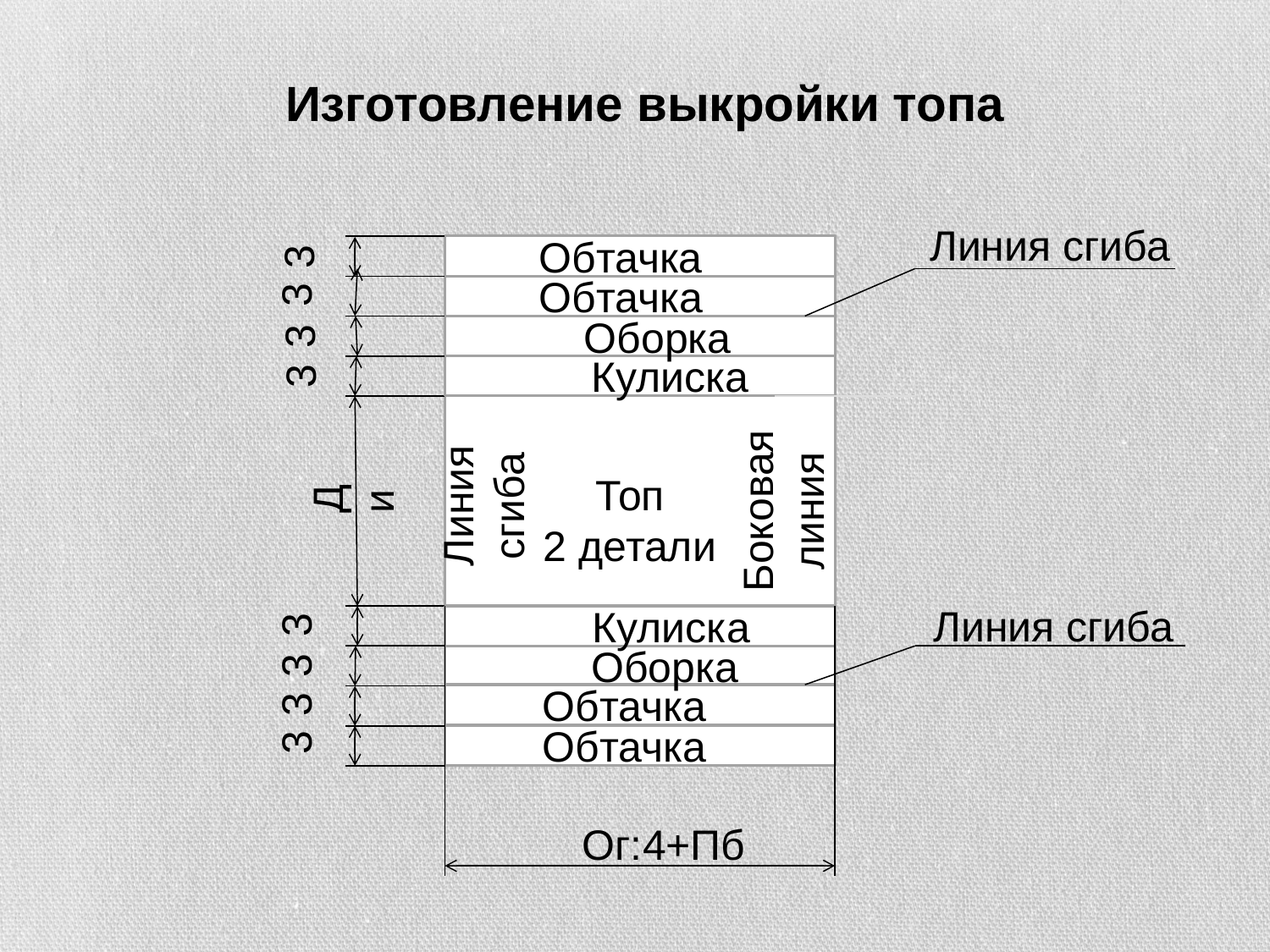

Изготовление выкройки топа
Линия сгиба
Обтачка
3

3
Обтачка

3
Оборка

3
Кулиска

Линия сгиба
Боковая линия
Топ
2 детали
Ди
3
Линия сгиба
Кулиска

Оборка
3

Обтачка
3

3
Обтачка

Ог:4+Пб